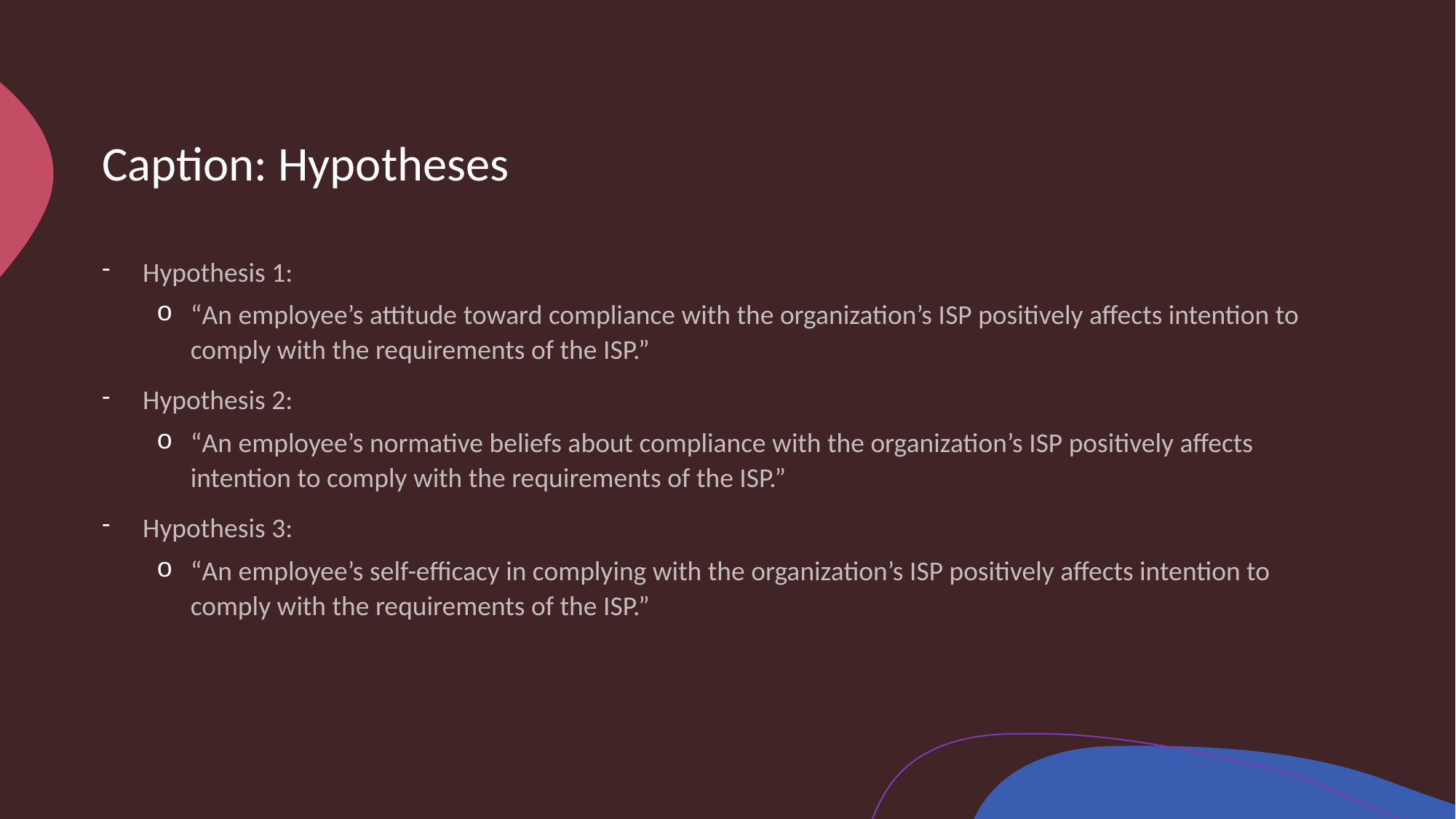

# Caption: Hypotheses
Hypothesis 1:
“An employee’s attitude toward compliance with the organization’s ISP positively affects intention to comply with the requirements of the ISP.”
Hypothesis 2:
“An employee’s normative beliefs about compliance with the organization’s ISP positively affects intention to comply with the requirements of the ISP.”
Hypothesis 3:
“An employee’s self-efficacy in complying with the organization’s ISP positively affects intention to comply with the requirements of the ISP.”